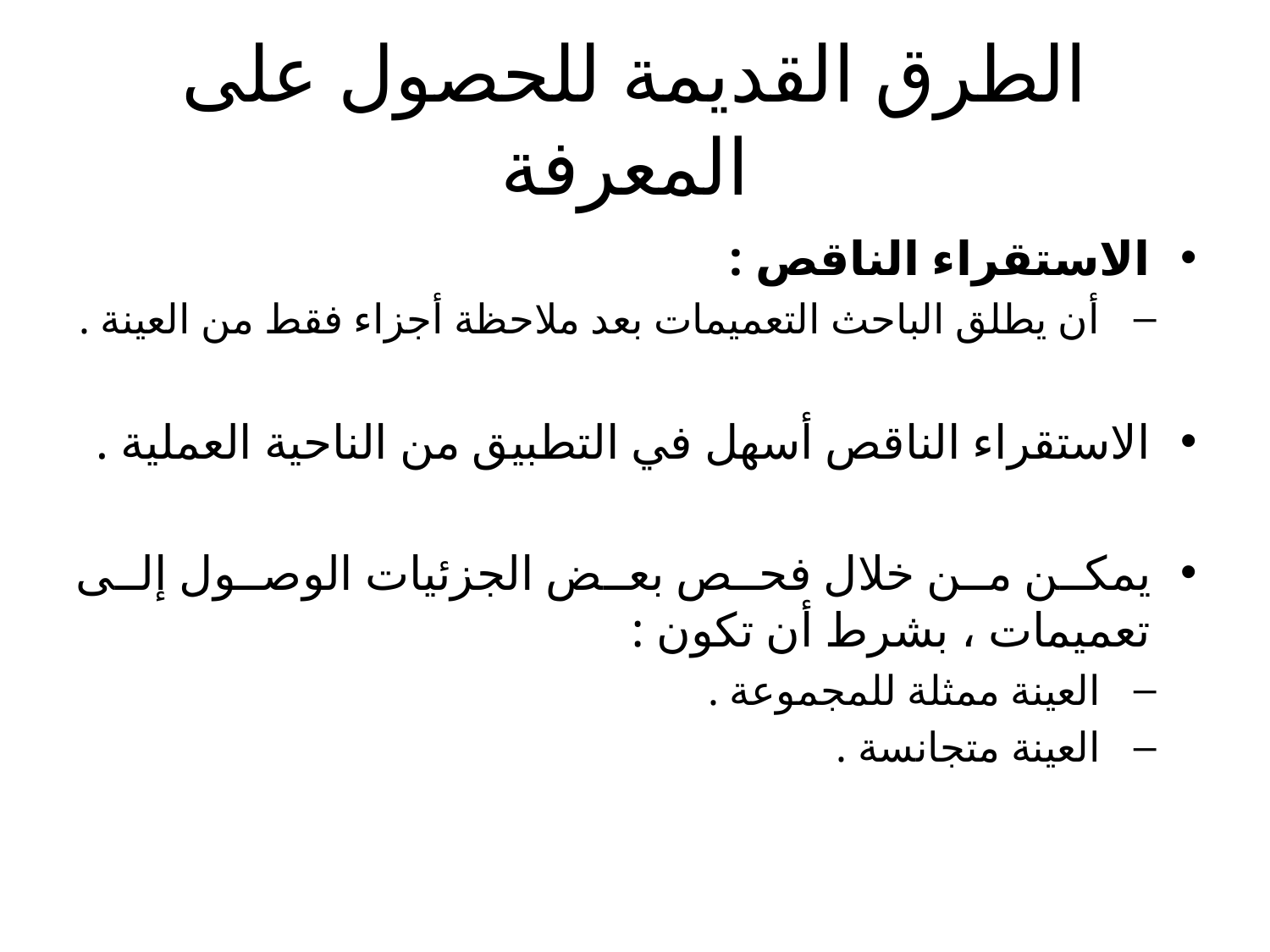

# الطرق القديمة للحصول على المعرفة
الاستقراء الناقص :
أن يطلق الباحث التعميمات بعد ملاحظة أجزاء فقط من العينة .

الاستقراء الناقص أسهل في التطبيق من الناحية العملية .

يمكن من خلال فحص بعض الجزئيات الوصول إلى تعميمات ، بشرط أن تكون :
العينة ممثلة للمجموعة .
العينة متجانسة .